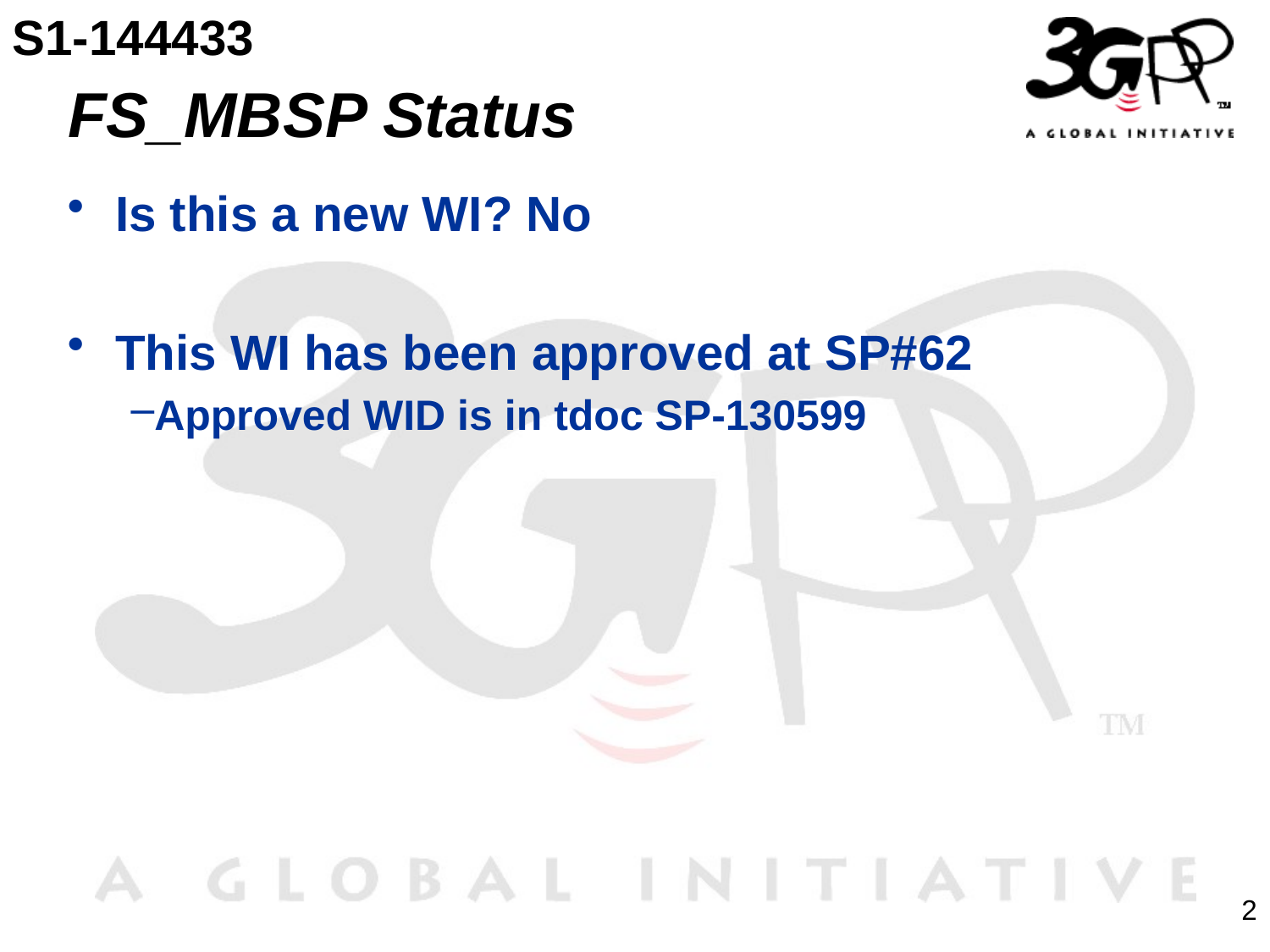

S1-144433
# FS_MBSP Status
Is this a new WI? No

This WI has been approved at SP#62
Approved WID is in tdoc SP-130599
2